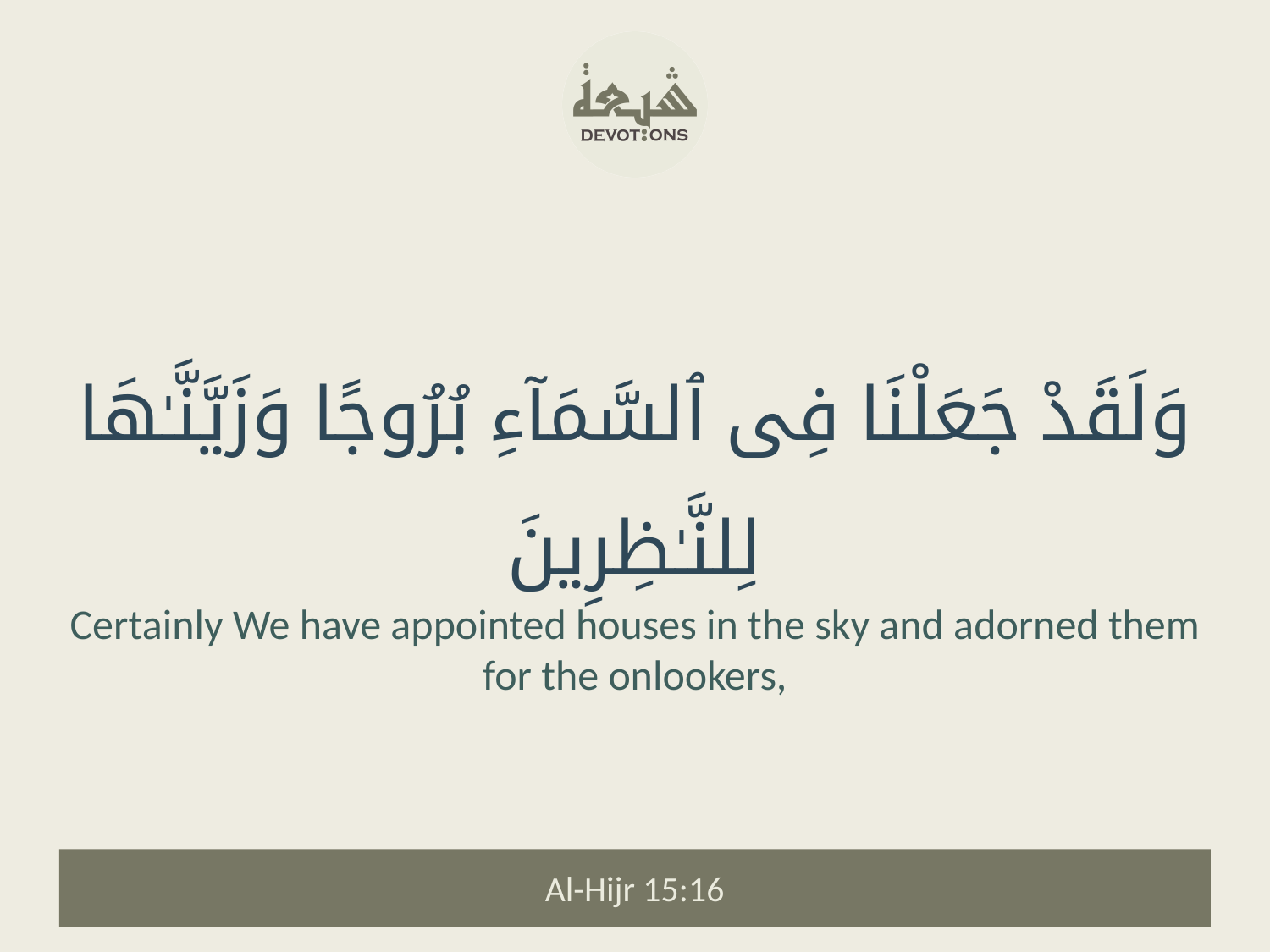

وَلَقَدْ جَعَلْنَا فِى ٱلسَّمَآءِ بُرُوجًا وَزَيَّنَّـٰهَا لِلنَّـٰظِرِينَ
Certainly We have appointed houses in the sky and adorned them for the onlookers,
Al-Hijr 15:16